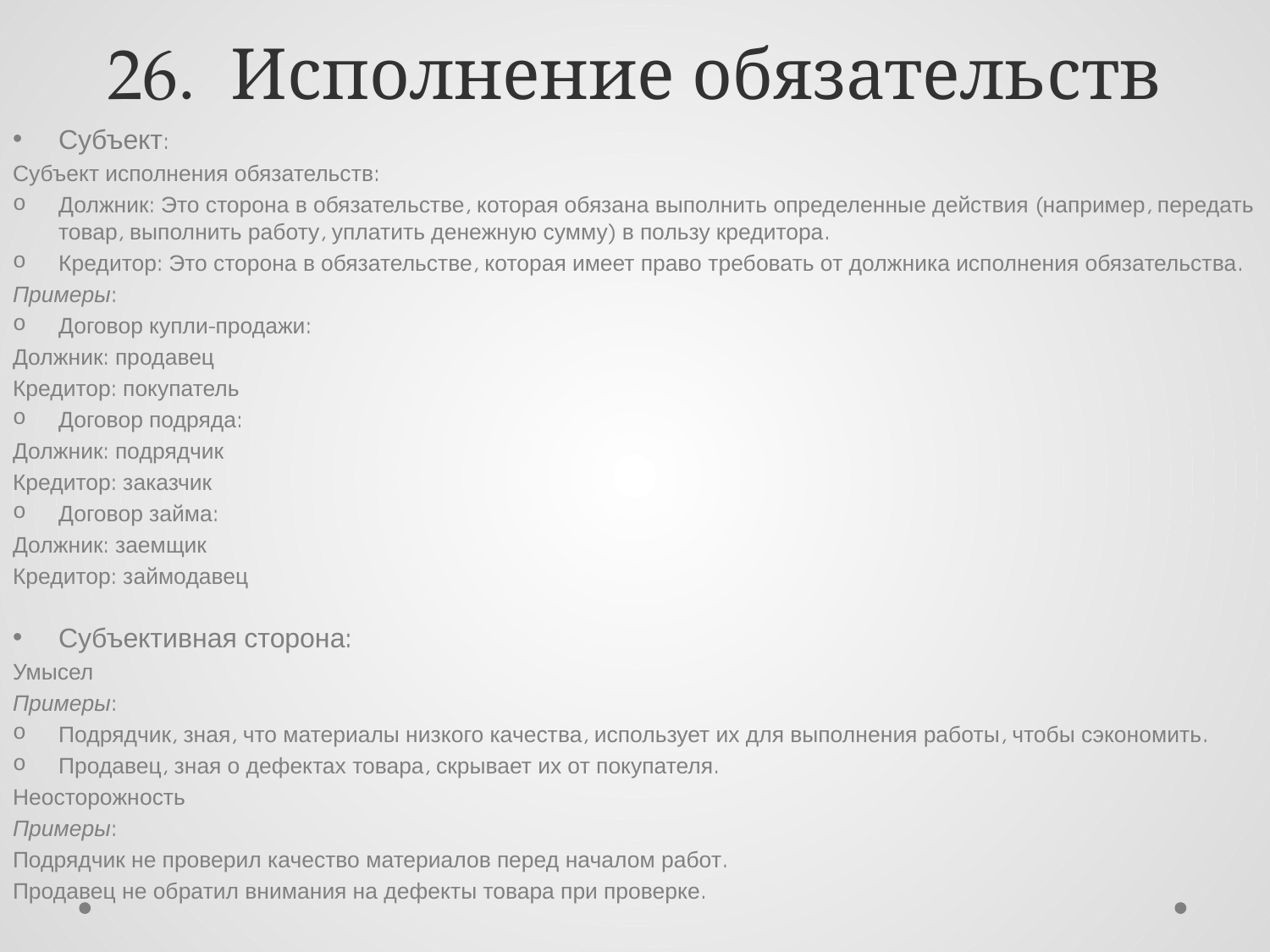

# 26.  Исполнение обязательств
Субъект:
Субъект исполнения обязательств:
Должник: Это сторона в обязательстве, которая обязана выполнить определенные действия (например, передать товар, выполнить работу, уплатить денежную сумму) в пользу кредитора.
Кредитор: Это сторона в обязательстве, которая имеет право требовать от должника исполнения обязательства.
Примеры:
Договор купли-продажи:
Должник: продавец
Кредитор: покупатель
Договор подряда:
Должник: подрядчик
Кредитор: заказчик
Договор займа:
Должник: заемщик
Кредитор: займодавец
Субъективная сторона:
Умысел
Примеры:
Подрядчик, зная, что материалы низкого качества, использует их для выполнения работы, чтобы сэкономить.
Продавец, зная о дефектах товара, скрывает их от покупателя.
Неосторожность
Примеры:
Подрядчик не проверил качество материалов перед началом работ.
Продавец не обратил внимания на дефекты товара при проверке.